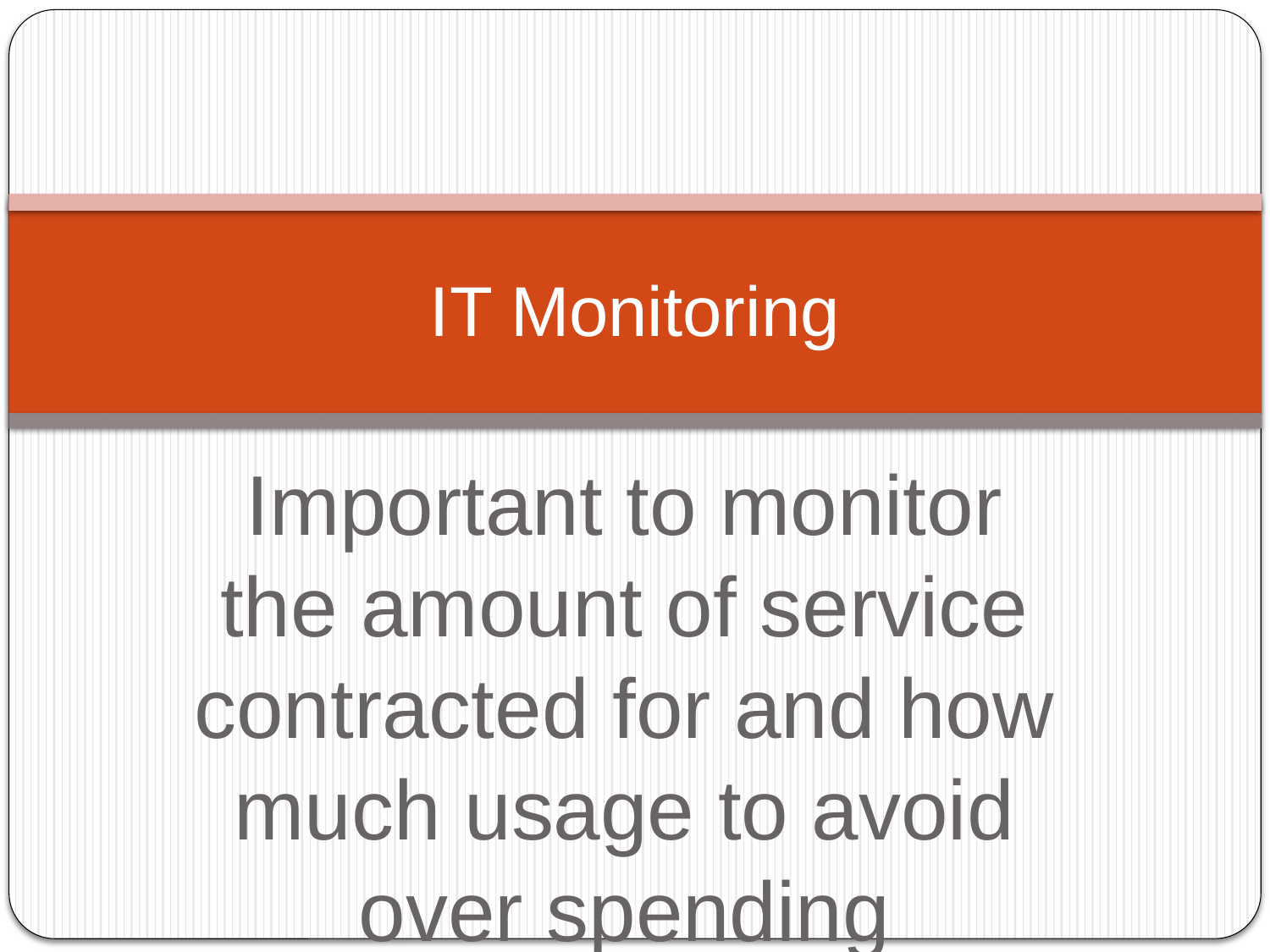

# IT Monitoring
Important to monitor the amount of service contracted for and how much usage to avoid over spending